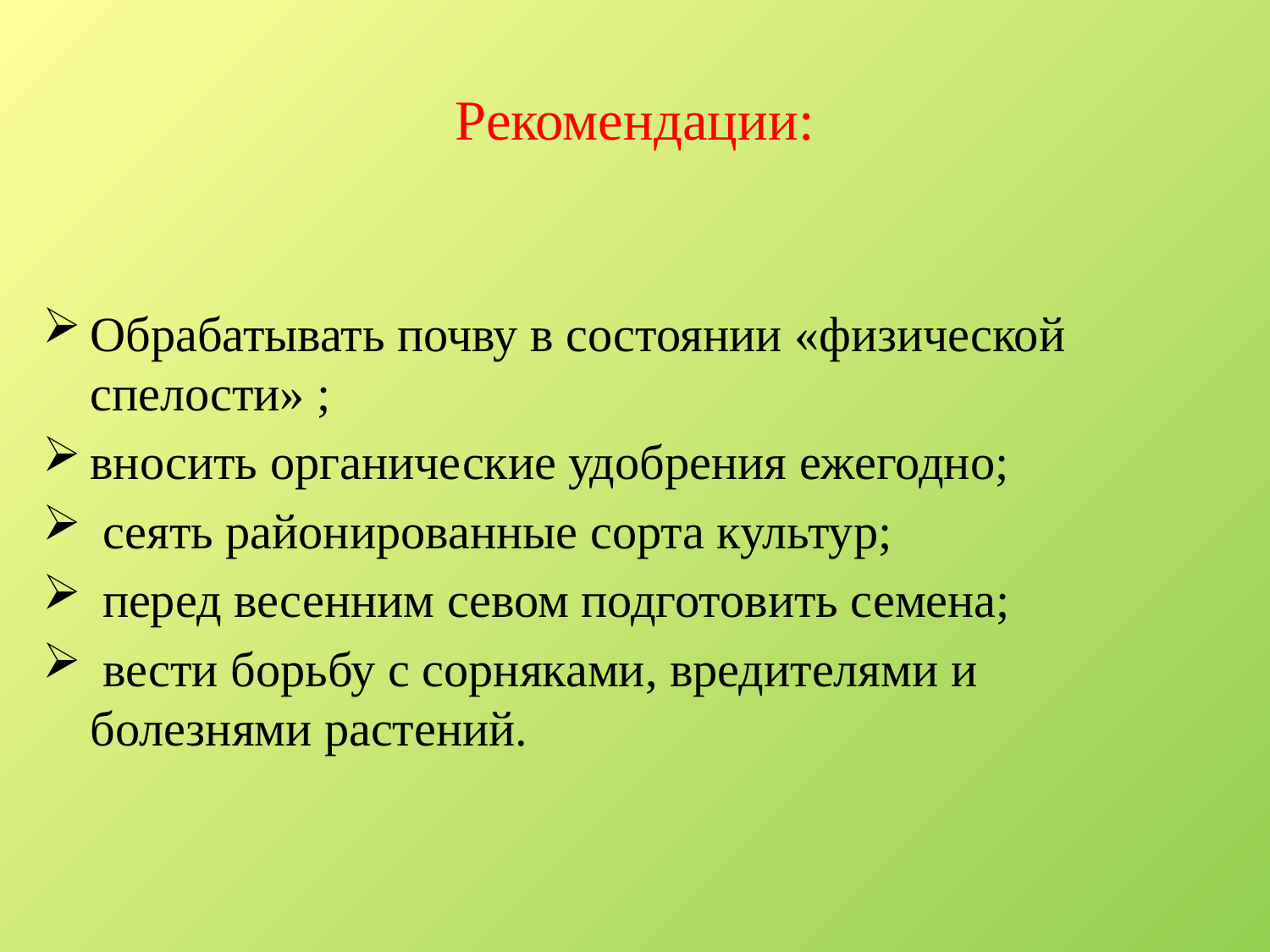

# Рекомендации:

Обрабатывать почву в состоянии «физической спелости» ;
вносить органические удобрения ежегодно;
 сеять районированные сорта культур;
 перед весенним севом подготовить семена;
 вести борьбу с сорняками, вредителями и болезнями растений.